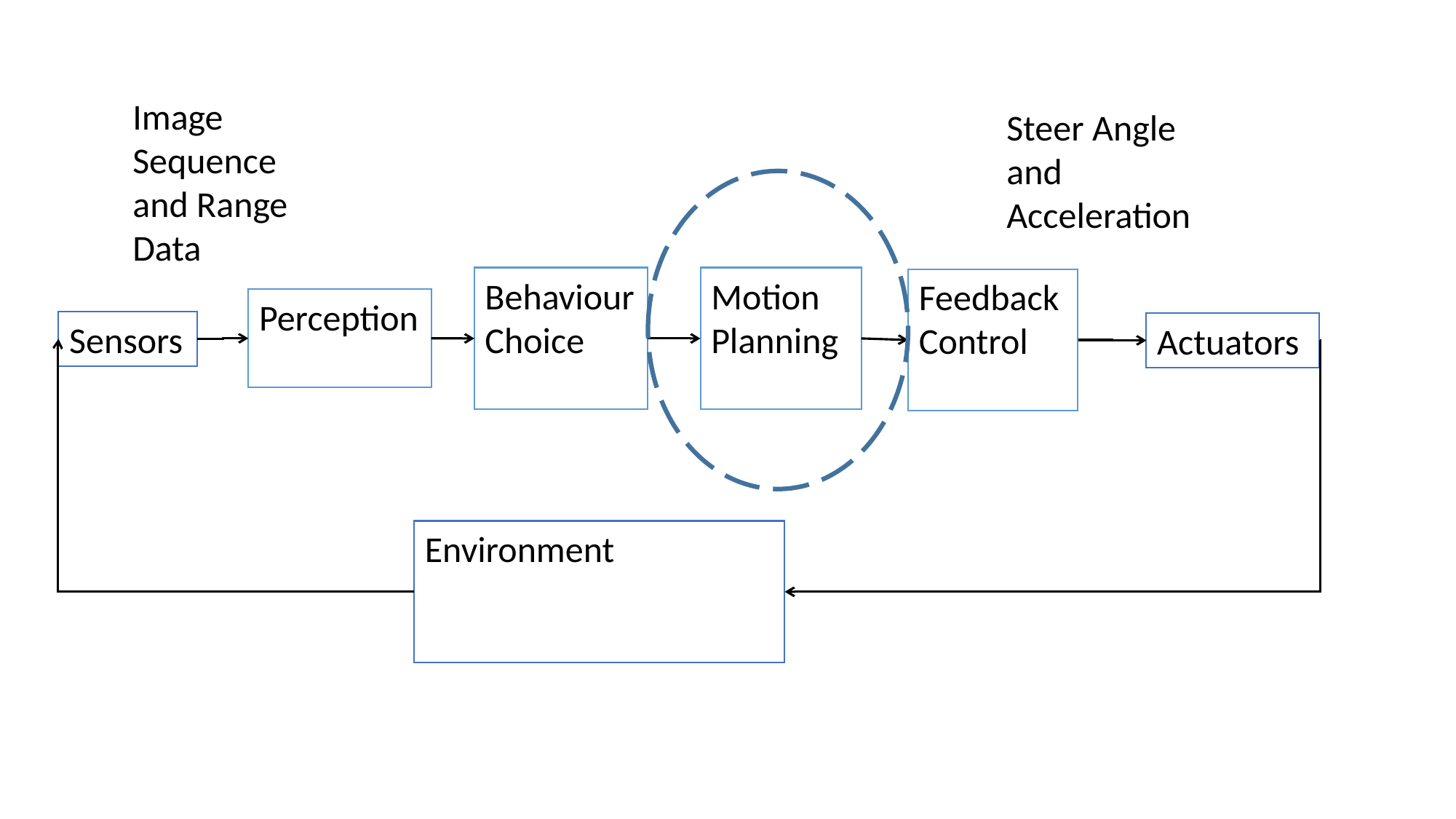

Image Sequence and Range Data
Steer Angle and Acceleration

Behaviour Choice

Motion Planning

Feedback Control

Perception

Sensors
Actuators
Environment